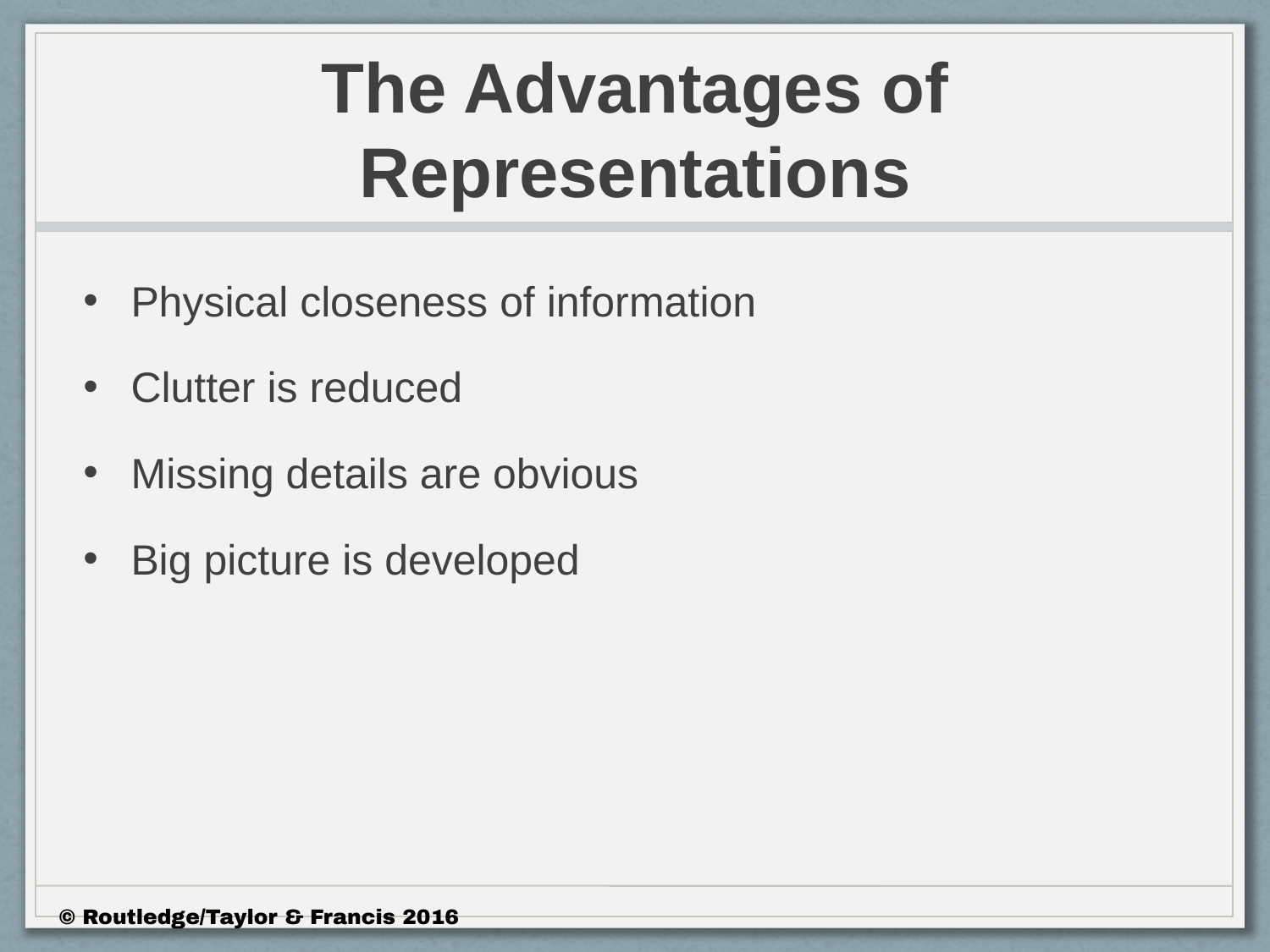

# The Advantages of Representations
Physical closeness of information
Clutter is reduced
Missing details are obvious
Big picture is developed
© Routledge/Taylor & Francis 2016